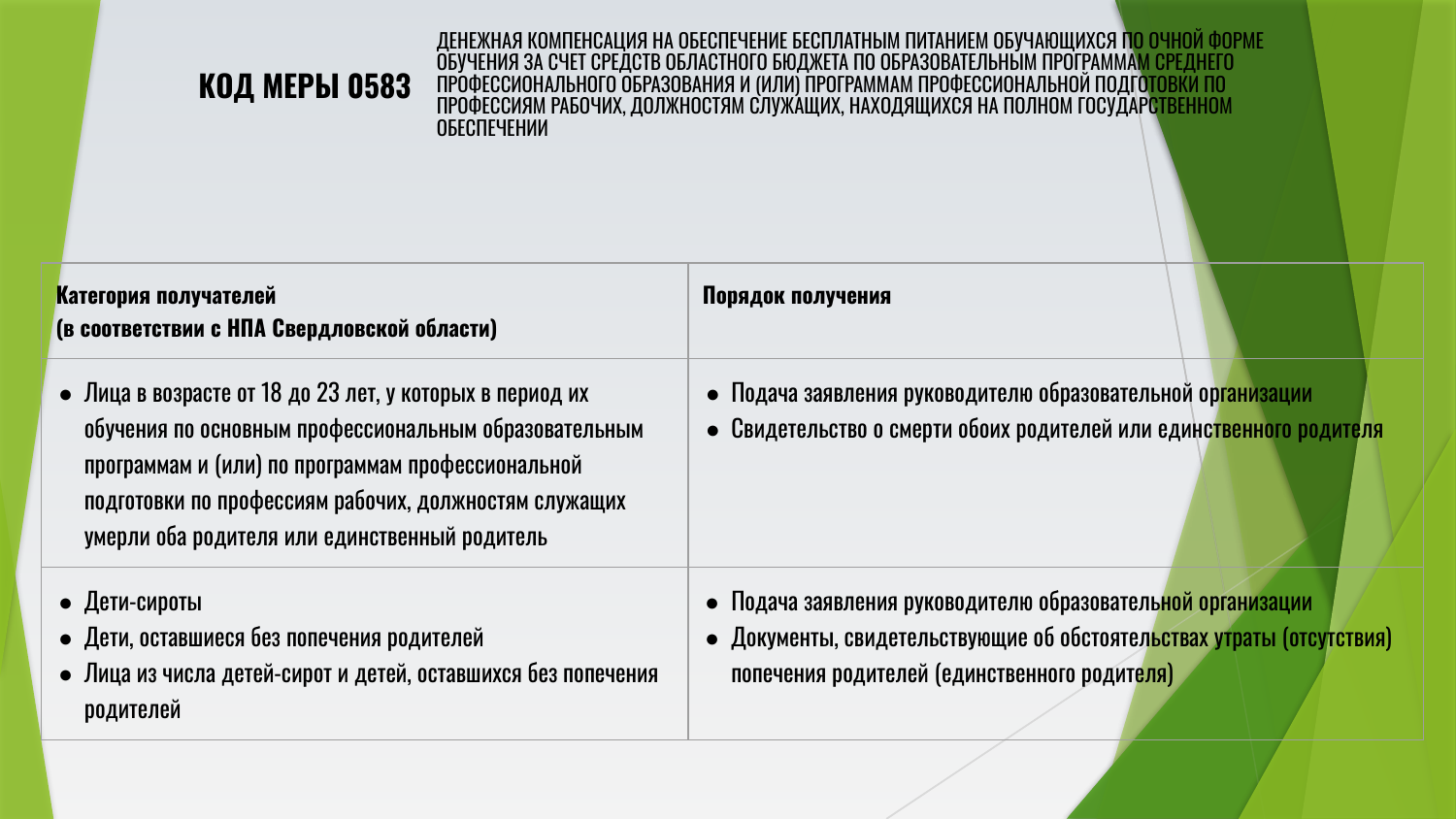

КОД МЕРЫ 0583
# ДЕНЕЖНАЯ КОМПЕНСАЦИЯ НА ОБЕСПЕЧЕНИЕ БЕСПЛАТНЫМ ПИТАНИЕМ ОБУЧАЮЩИХСЯ ПО ОЧНОЙ ФОРМЕ ОБУЧЕНИЯ ЗА СЧЕТ СРЕДСТВ ОБЛАСТНОГО БЮДЖЕТА ПО ОБРАЗОВАТЕЛЬНЫМ ПРОГРАММАМ СРЕДНЕГО ПРОФЕССИОНАЛЬНОГО ОБРАЗОВАНИЯ И (ИЛИ) ПРОГРАММАМ ПРОФЕССИОНАЛЬНОЙ ПОДГОТОВКИ ПО ПРОФЕССИЯМ РАБОЧИХ, ДОЛЖНОСТЯМ СЛУЖАЩИХ, НАХОДЯЩИХСЯ НА ПОЛНОМ ГОСУДАРСТВЕННОМ ОБЕСПЕЧЕНИИ
| Категория получателей (в соответствии с НПА Свердловской области) | Порядок получения |
| --- | --- |
| Лица в возрасте от 18 до 23 лет, у которых в период их обучения по основным профессиональным образовательным программам и (или) по программам профессиональной подготовки по профессиям рабочих, должностям служащих умерли оба родителя или единственный родитель | Подача заявления руководителю образовательной организации Свидетельство о смерти обоих родителей или единственного родителя |
| Дети-сироты Дети, оставшиеся без попечения родителей Лица из числа детей-сирот и детей, оставшихся без попечения родителей | Подача заявления руководителю образовательной организации Документы, свидетельствующие об обстоятельствах утраты (отсутствия) попечения родителей (единственного родителя) |